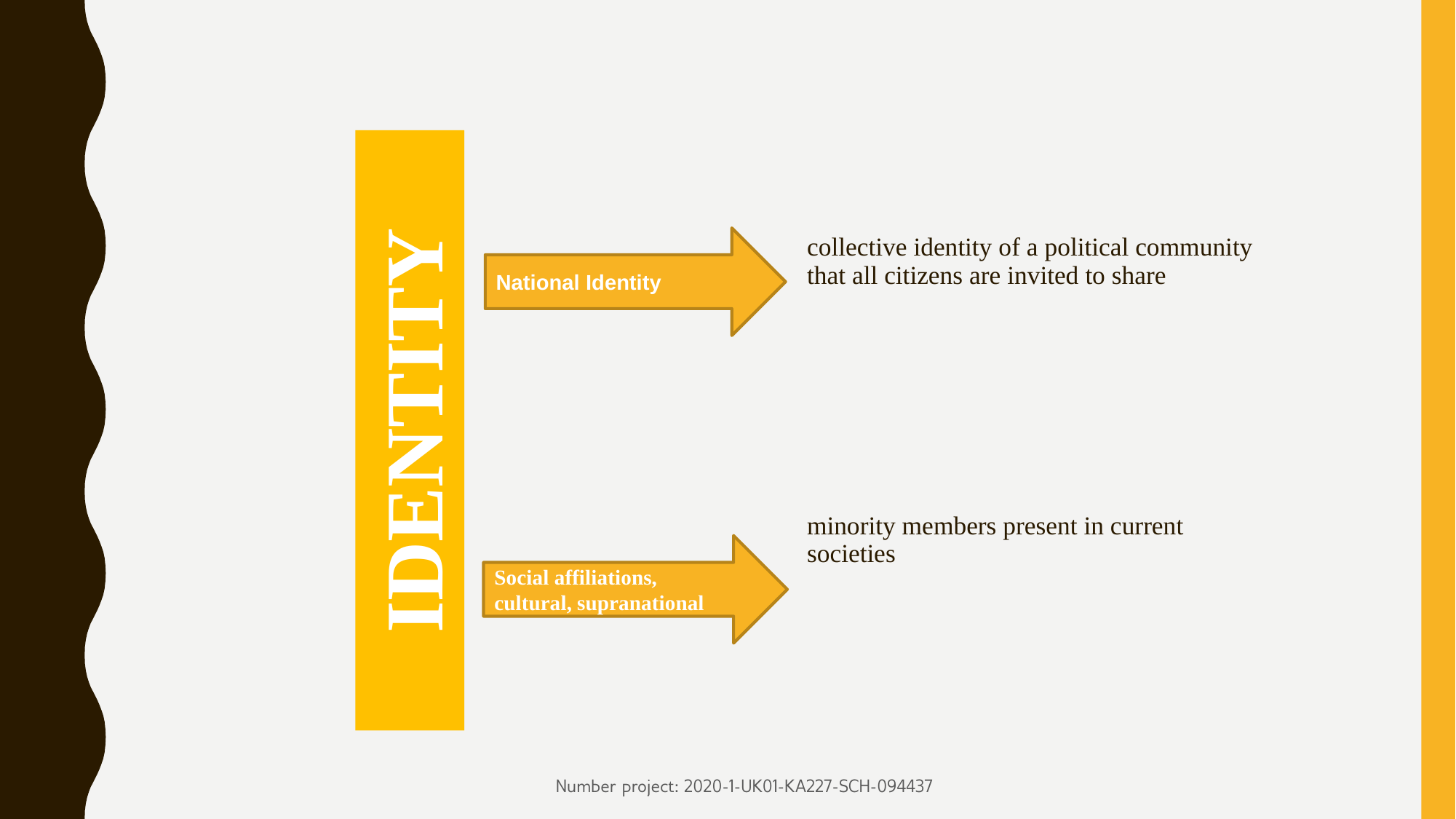

# collective identity of a political community that all citizens are invited to share minority members present in current societies
National Identity
IDENTITY
Social affiliations,
cultural, supranational
Number project: 2020-1-UK01-KA227-SCH-094437